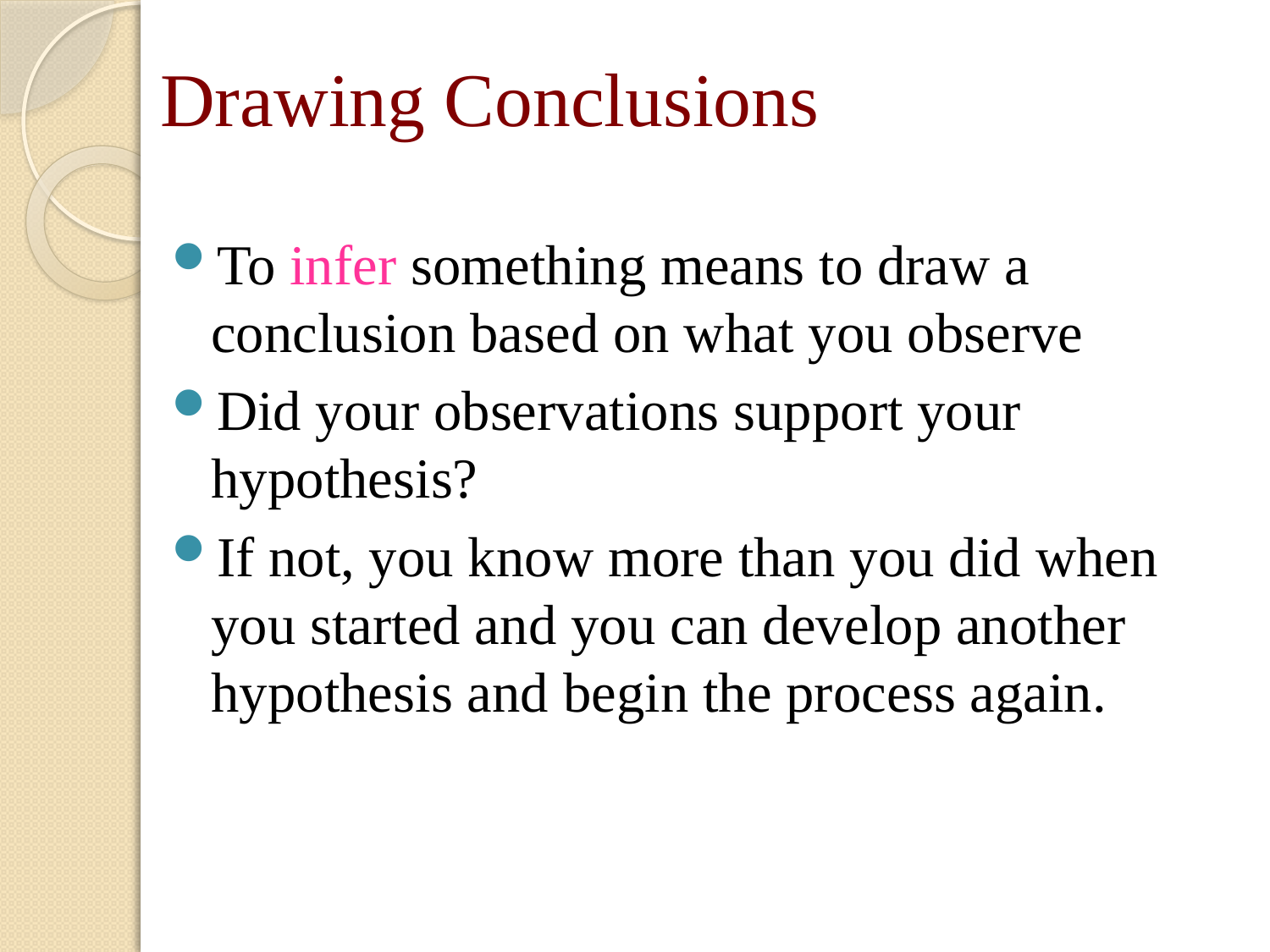

# Drawing Conclusions
To infer something means to draw a conclusion based on what you observe
Did your observations support your hypothesis?
If not, you know more than you did when you started and you can develop another hypothesis and begin the process again.